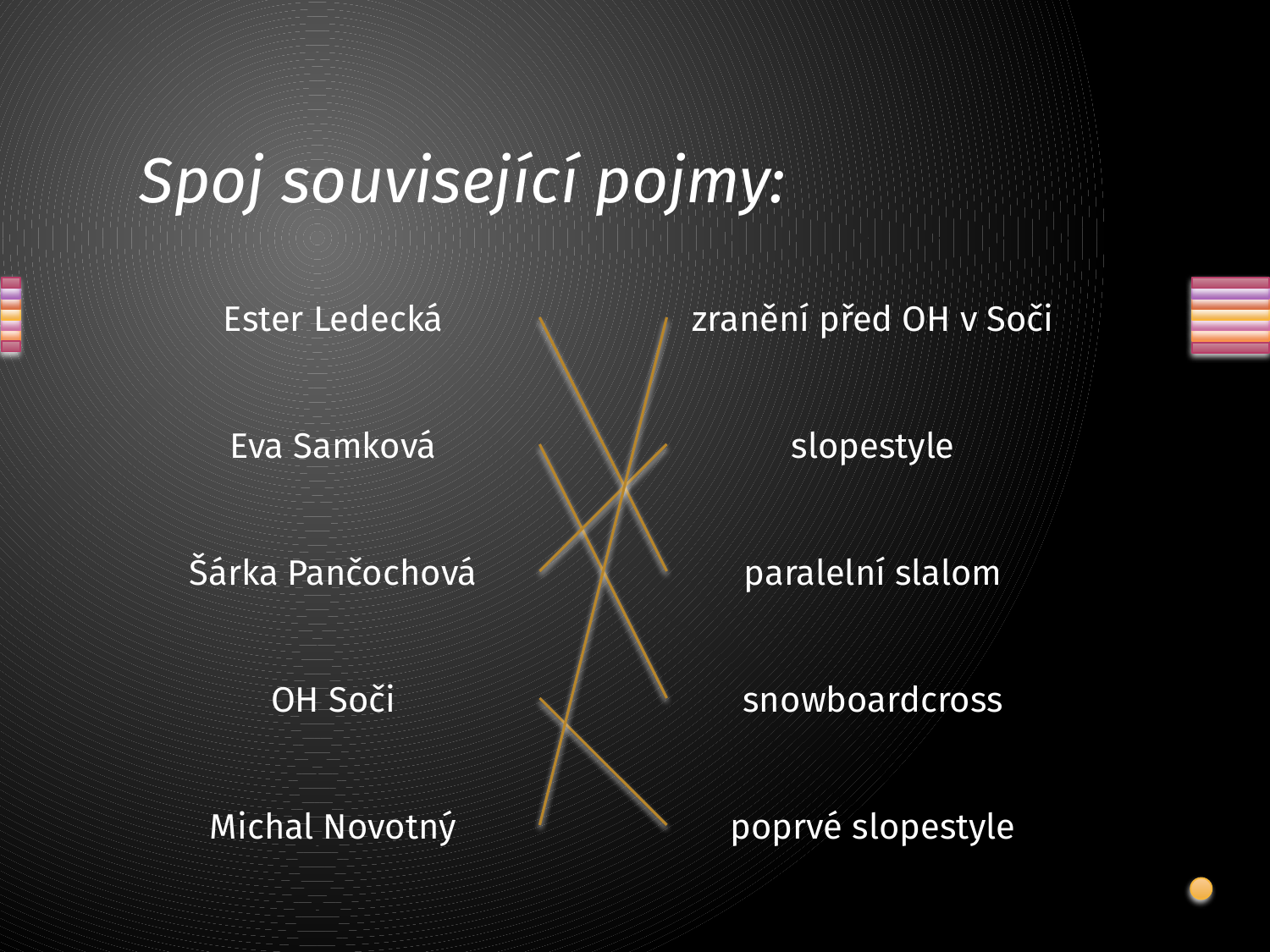

# Spoj související pojmy:
Ester Ledecká
zranění před OH v Soči
Eva Samková
slopestyle
Šárka Pančochová
paralelní slalom
OH Soči
snowboardcross
Michal Novotný
poprvé slopestyle